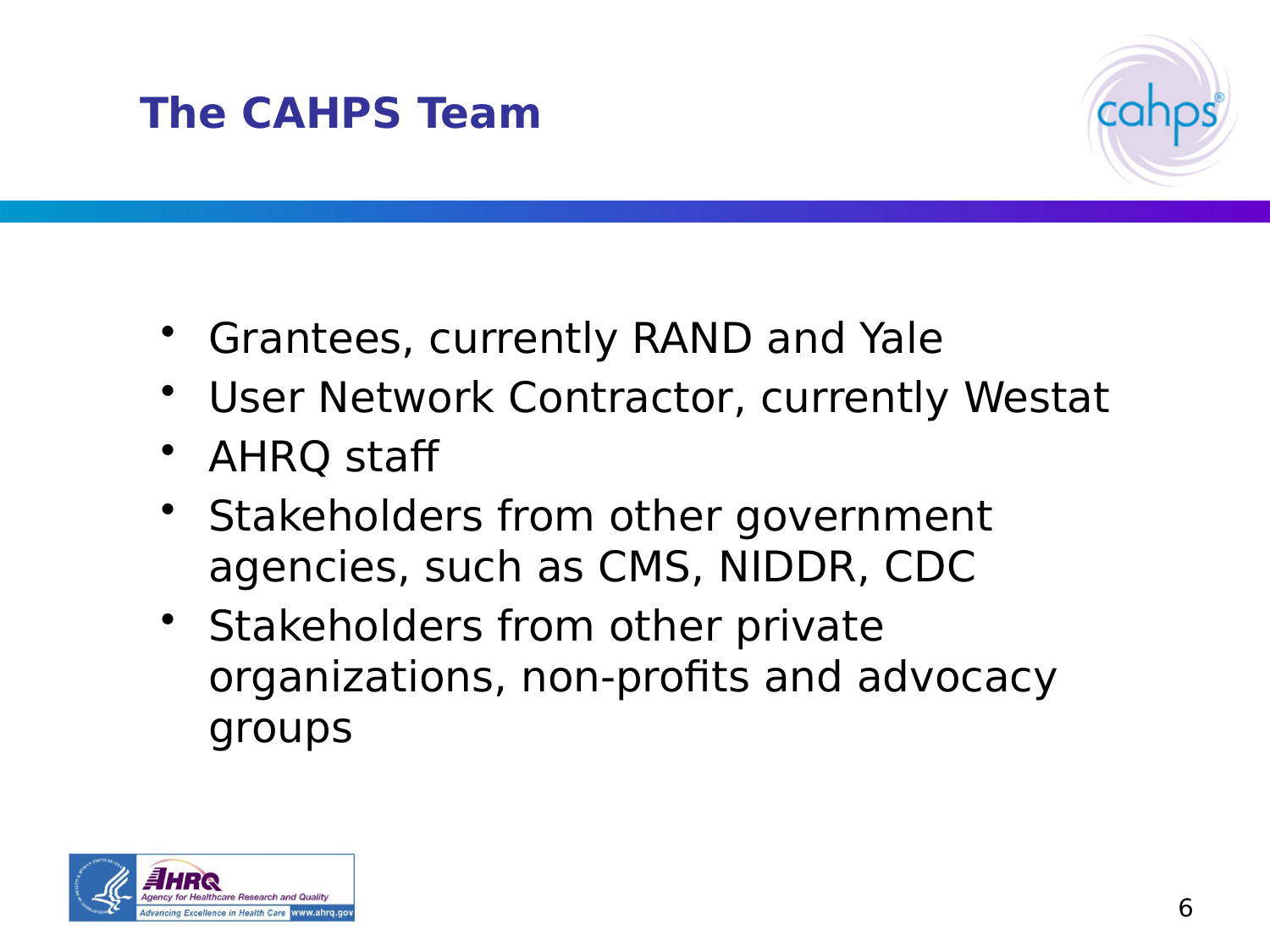

# The CAHPS Team

Grantees, currently RAND and Yale
User Network Contractor, currently Westat
AHRQ staff
Stakeholders from other government agencies, such as CMS, NIDDR, CDC
Stakeholders from other private organizations, non-profits and advocacy groups

6